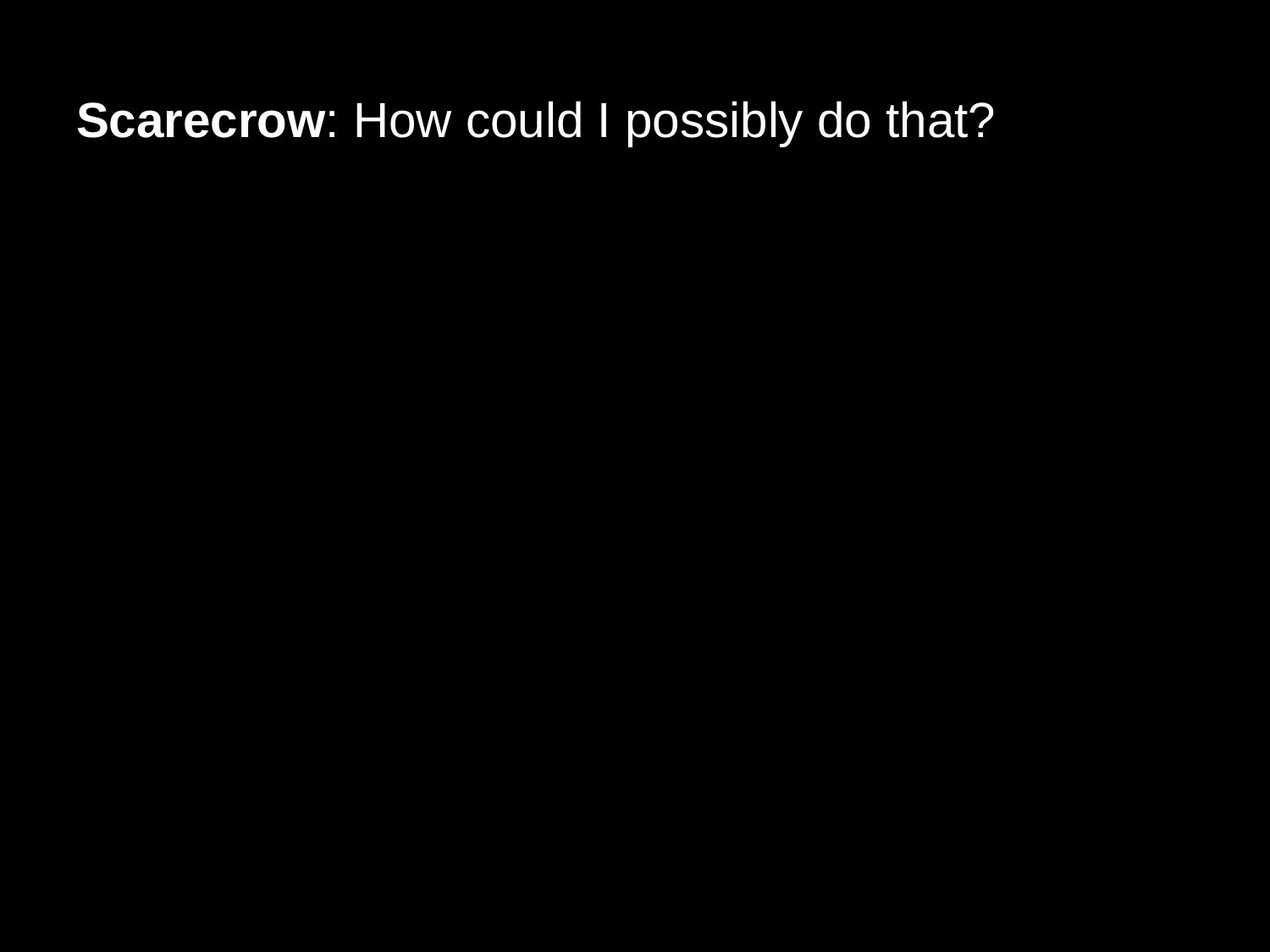

# Scarecrow: How could I possibly do that?